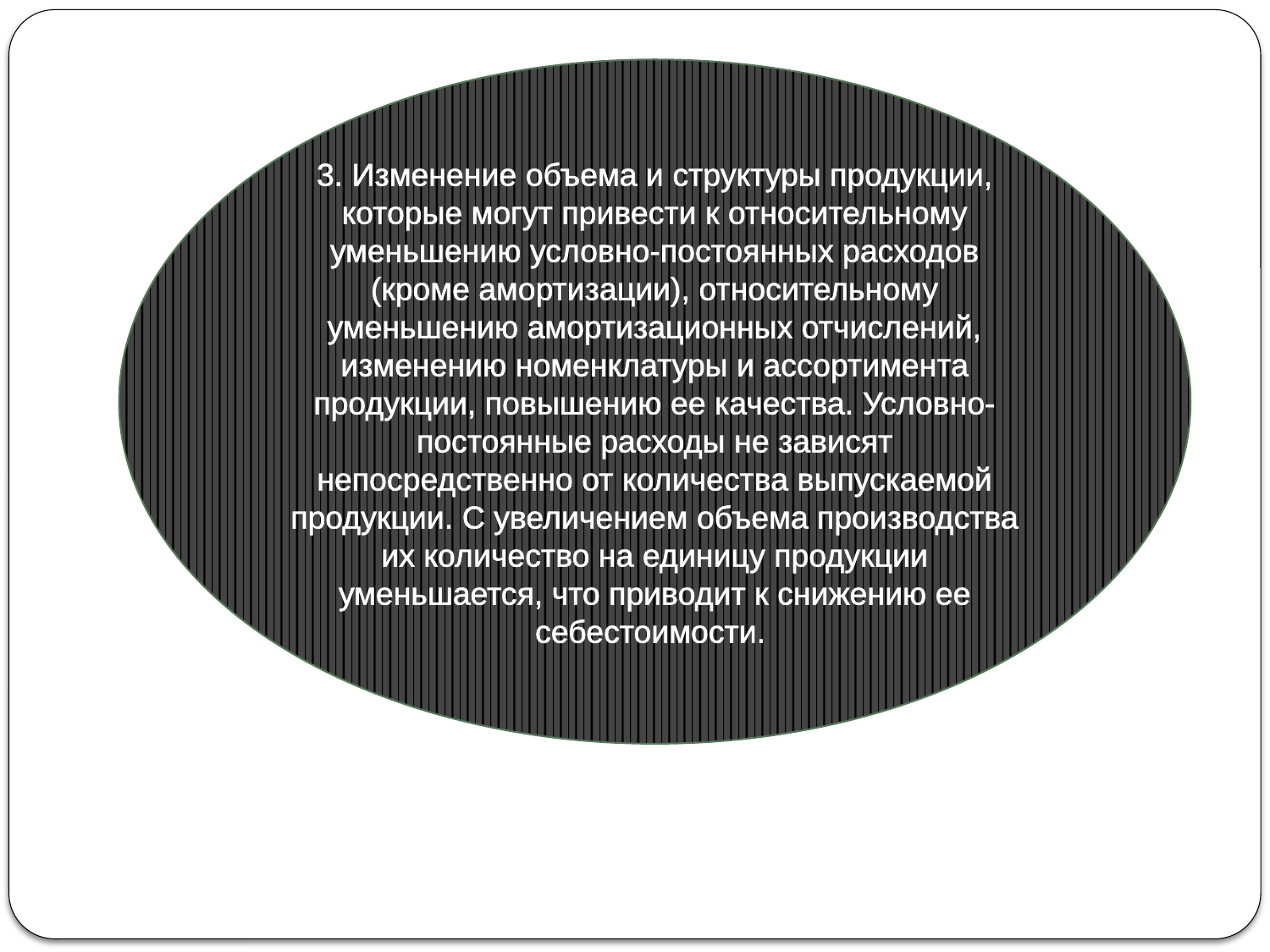

3. Изменение объема и структуры продукции, которые могут привести к относительному уменьшению условно-постоянных расходов (кроме амортизации), относительному уменьшению амортизационных отчислений, изменению номенклатуры и ассортимента продукции, повышению ее качества. Условно-постоянные расходы не зависят непосредственно от количества выпускаемой продукции. С увеличением объема производства их количество на единицу продукции уменьшается, что приводит к снижению ее себестоимости.